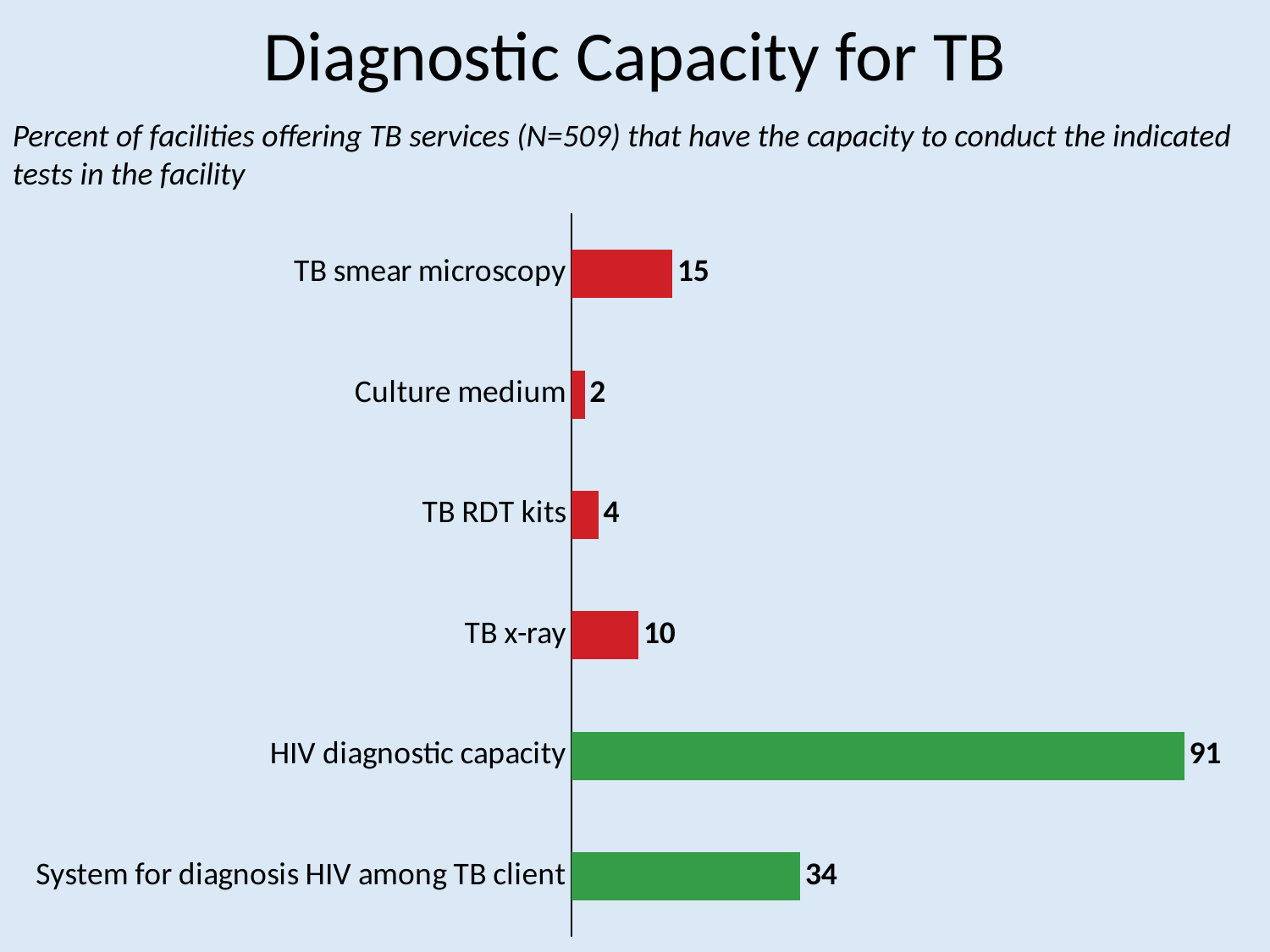

# Diagnostic Capacity for TB
Percent of facilities offering TB services (N=509) that have the capacity to conduct the indicated tests in the facility

### Chart

| Category | Total |
|---|---|
| System for diagnosis HIV among TB client | 34.0 |
| HIV diagnostic capacity | 91.0 |
| TB x-ray | 10.0 |
| TB RDT kits | 4.0 |
| Culture medium | 2.0 |
| TB smear microscopy | 15.0 |